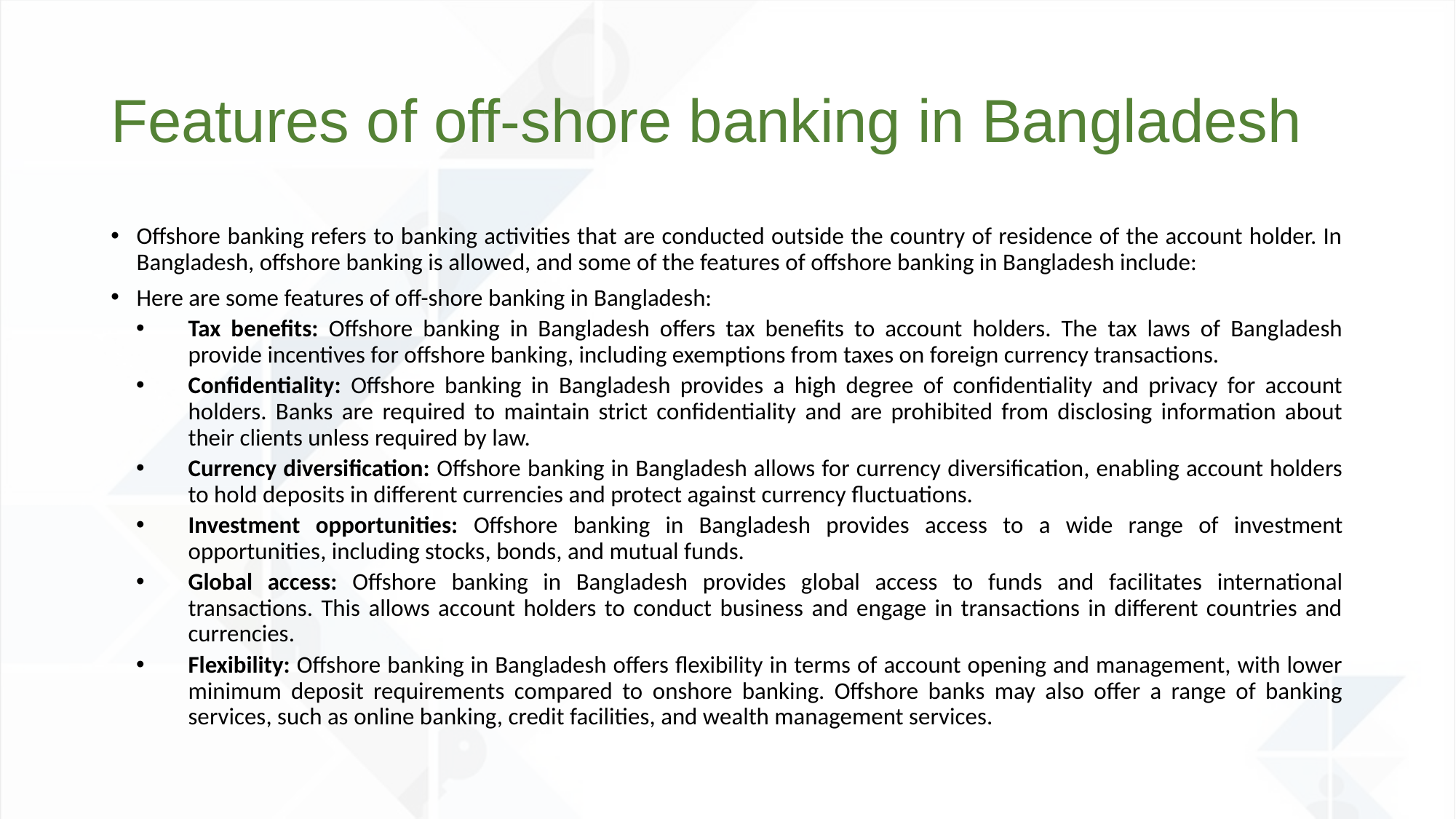

# Features of off-shore banking in Bangladesh
Offshore banking refers to banking activities that are conducted outside the country of residence of the account holder. In Bangladesh, offshore banking is allowed, and some of the features of offshore banking in Bangladesh include:
Here are some features of off-shore banking in Bangladesh:
Tax benefits: Offshore banking in Bangladesh offers tax benefits to account holders. The tax laws of Bangladesh provide incentives for offshore banking, including exemptions from taxes on foreign currency transactions.
Confidentiality: Offshore banking in Bangladesh provides a high degree of confidentiality and privacy for account holders. Banks are required to maintain strict confidentiality and are prohibited from disclosing information about their clients unless required by law.
Currency diversification: Offshore banking in Bangladesh allows for currency diversification, enabling account holders to hold deposits in different currencies and protect against currency fluctuations.
Investment opportunities: Offshore banking in Bangladesh provides access to a wide range of investment opportunities, including stocks, bonds, and mutual funds.
Global access: Offshore banking in Bangladesh provides global access to funds and facilitates international transactions. This allows account holders to conduct business and engage in transactions in different countries and currencies.
Flexibility: Offshore banking in Bangladesh offers flexibility in terms of account opening and management, with lower minimum deposit requirements compared to onshore banking. Offshore banks may also offer a range of banking services, such as online banking, credit facilities, and wealth management services.